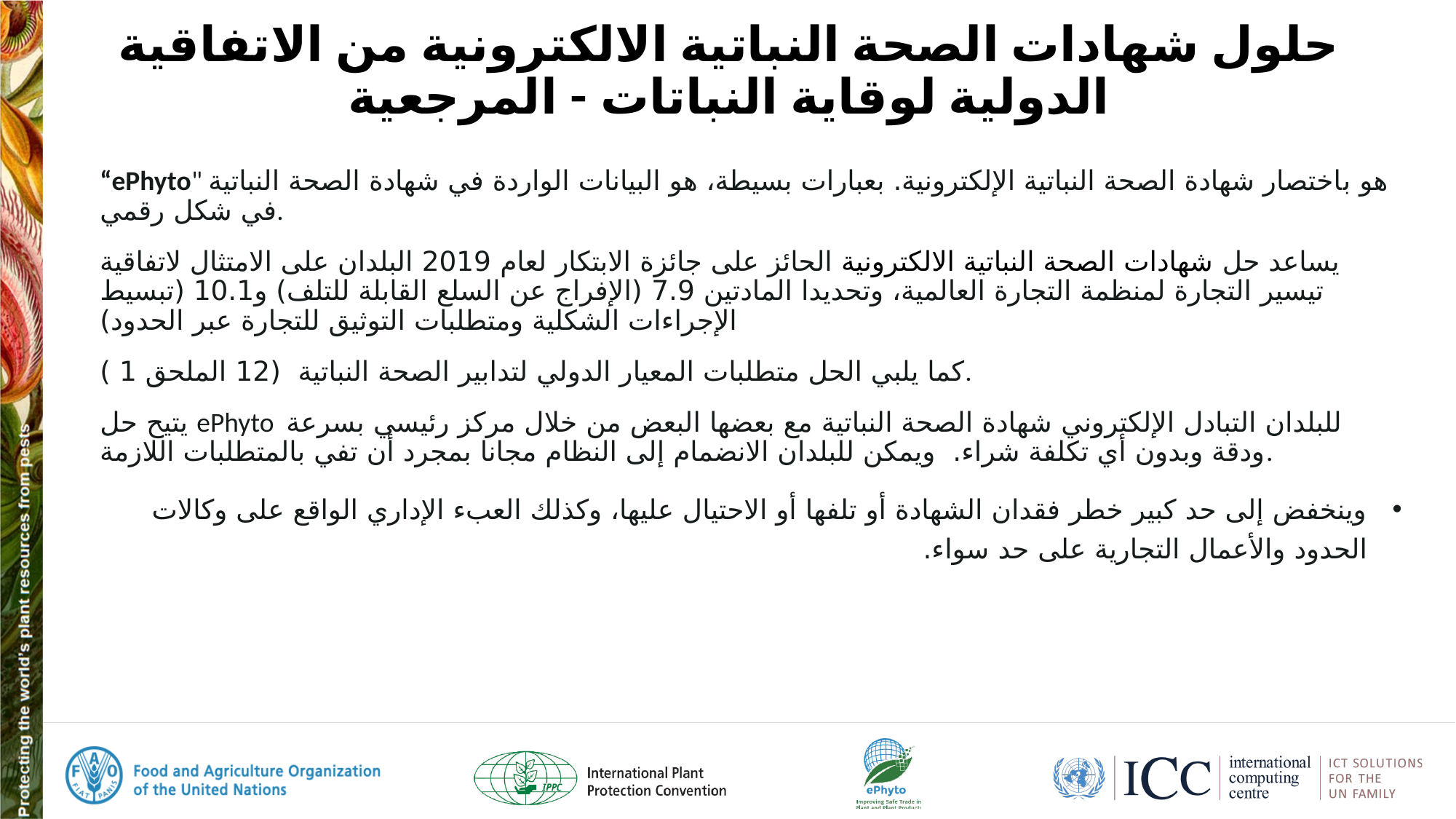

# حلول شهادات الصحة النباتية الالكترونية من الاتفاقية الدولية لوقاية النباتات - المرجعية
“ePhyto" هو باختصار شهادة الصحة النباتية الإلكترونية. بعبارات بسيطة، هو البيانات الواردة في شهادة الصحة النباتية في شكل رقمي.
يساعد حل شهادات الصحة النباتية الالكترونية الحائز على جائزة الابتكار لعام 2019 البلدان على الامتثال لاتفاقية تيسير التجارة لمنظمة التجارة العالمية، وتحديدا المادتين 7.9 (الإفراج عن السلع القابلة للتلف) و10.1 (تبسيط الإجراءات الشكلية ومتطلبات التوثيق للتجارة عبر الحدود)
كما يلبي الحل متطلبات المعيار الدولي لتدابير الصحة النباتية  (12 الملحق 1 ).
يتيح حل ePhyto  للبلدان التبادل الإلكتروني شهادة الصحة النباتية مع بعضها البعض من خلال مركز رئيسي بسرعة ودقة وبدون أي تكلفة شراء.  ويمكن للبلدان الانضمام إلى النظام مجانا بمجرد أن تفي بالمتطلبات اللازمة.
وينخفض إلى حد كبير خطر فقدان الشهادة أو تلفها أو الاحتيال عليها، وكذلك العبء الإداري الواقع على وكالات الحدود والأعمال التجارية على حد سواء.